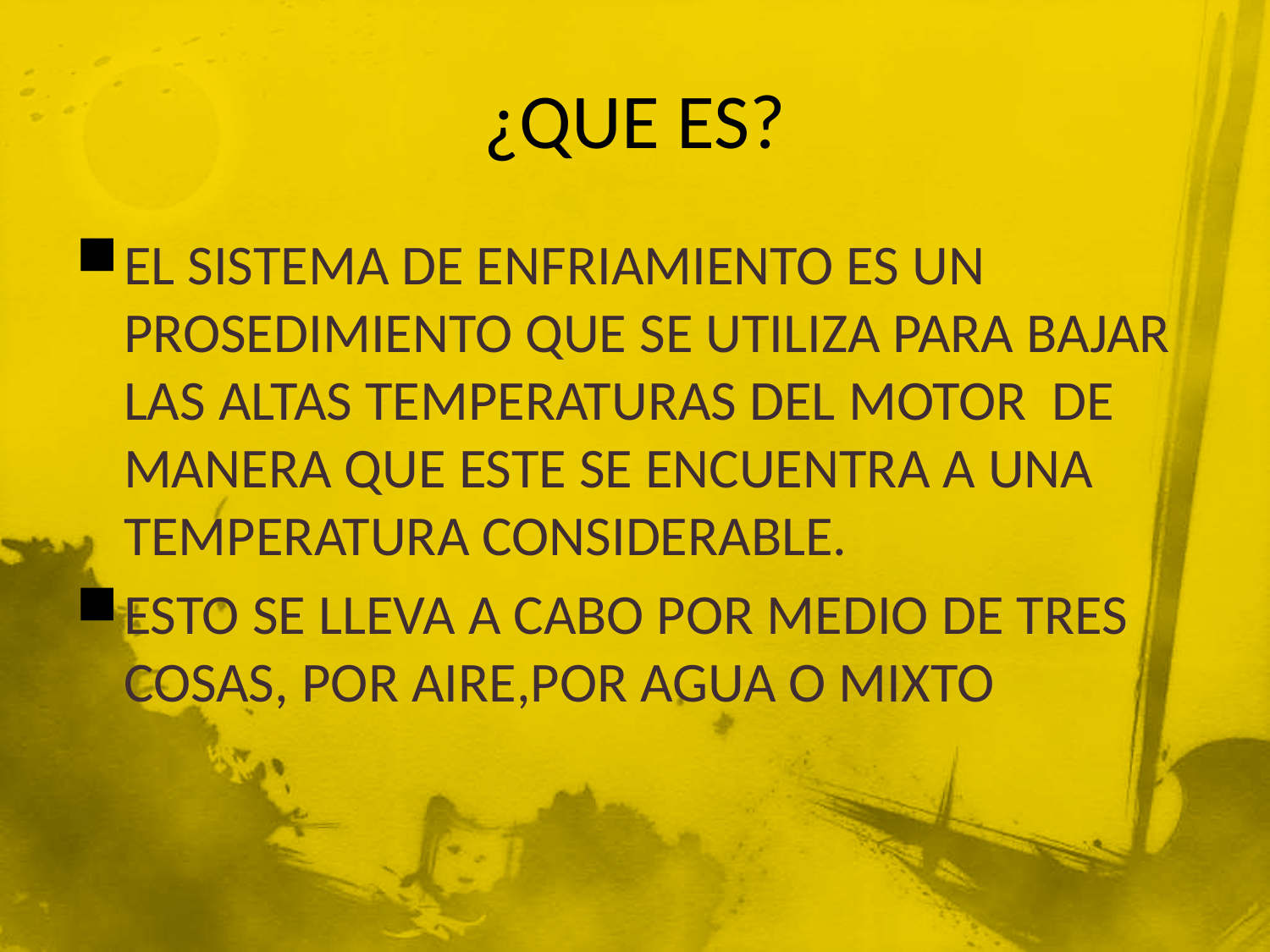

# ¿QUE ES?
EL SISTEMA DE ENFRIAMIENTO ES UN PROSEDIMIENTO QUE SE UTILIZA PARA BAJAR LAS ALTAS TEMPERATURAS DEL MOTOR  DE MANERA QUE ESTE SE ENCUENTRA A UNA TEMPERATURA CONSIDERABLE.
ESTO SE LLEVA A CABO POR MEDIO DE TRES COSAS, POR AIRE,POR AGUA O MIXTO